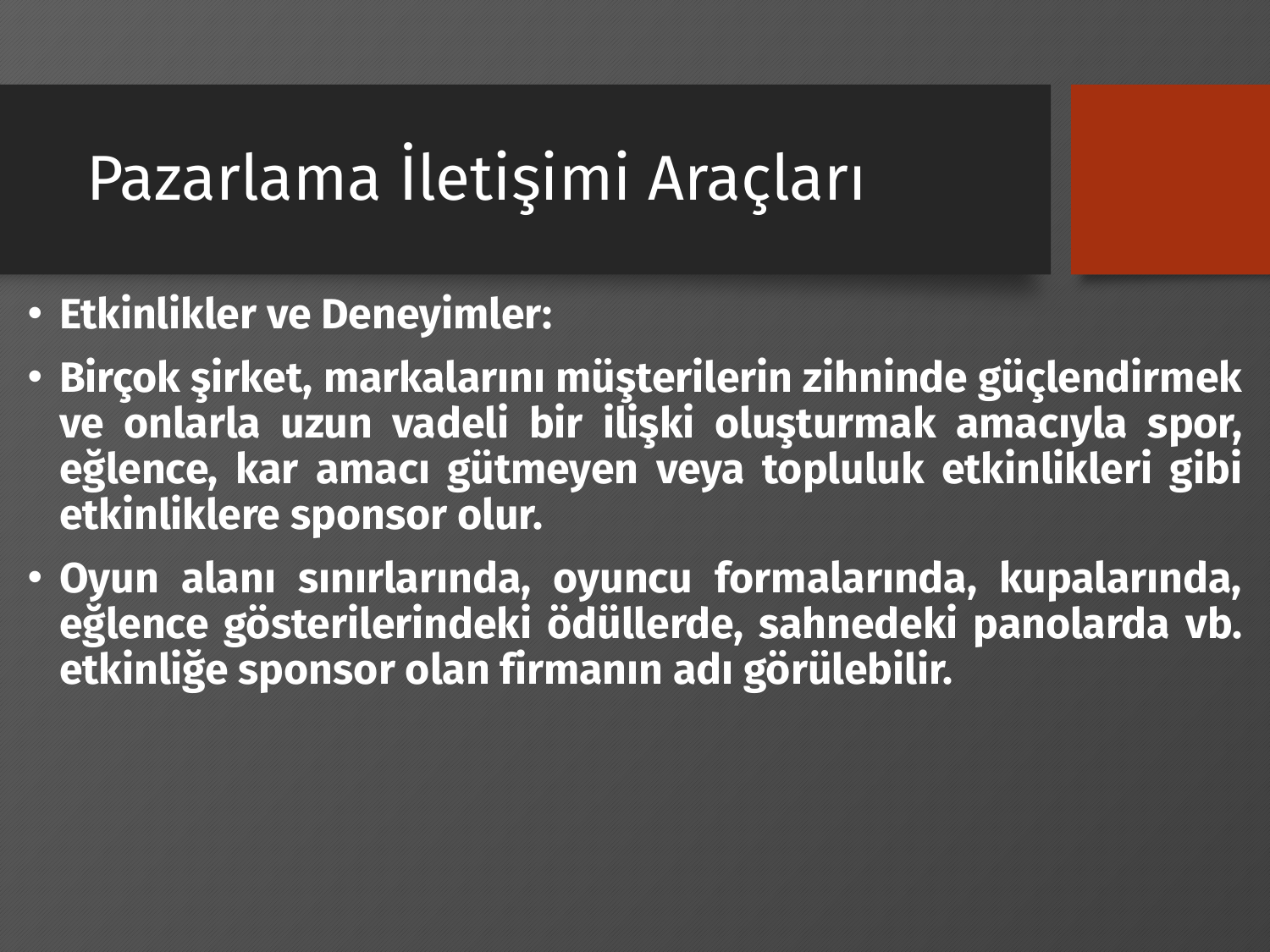

# Pazarlama İletişimi Araçları
Etkinlikler ve Deneyimler:
Birçok şirket, markalarını müşterilerin zihninde güçlendirmek ve onlarla uzun vadeli bir ilişki oluşturmak amacıyla spor, eğlence, kar amacı gütmeyen veya topluluk etkinlikleri gibi etkinliklere sponsor olur.
Oyun alanı sınırlarında, oyuncu formalarında, kupalarında, eğlence gösterilerindeki ödüllerde, sahnedeki panolarda vb. etkinliğe sponsor olan firmanın adı görülebilir.